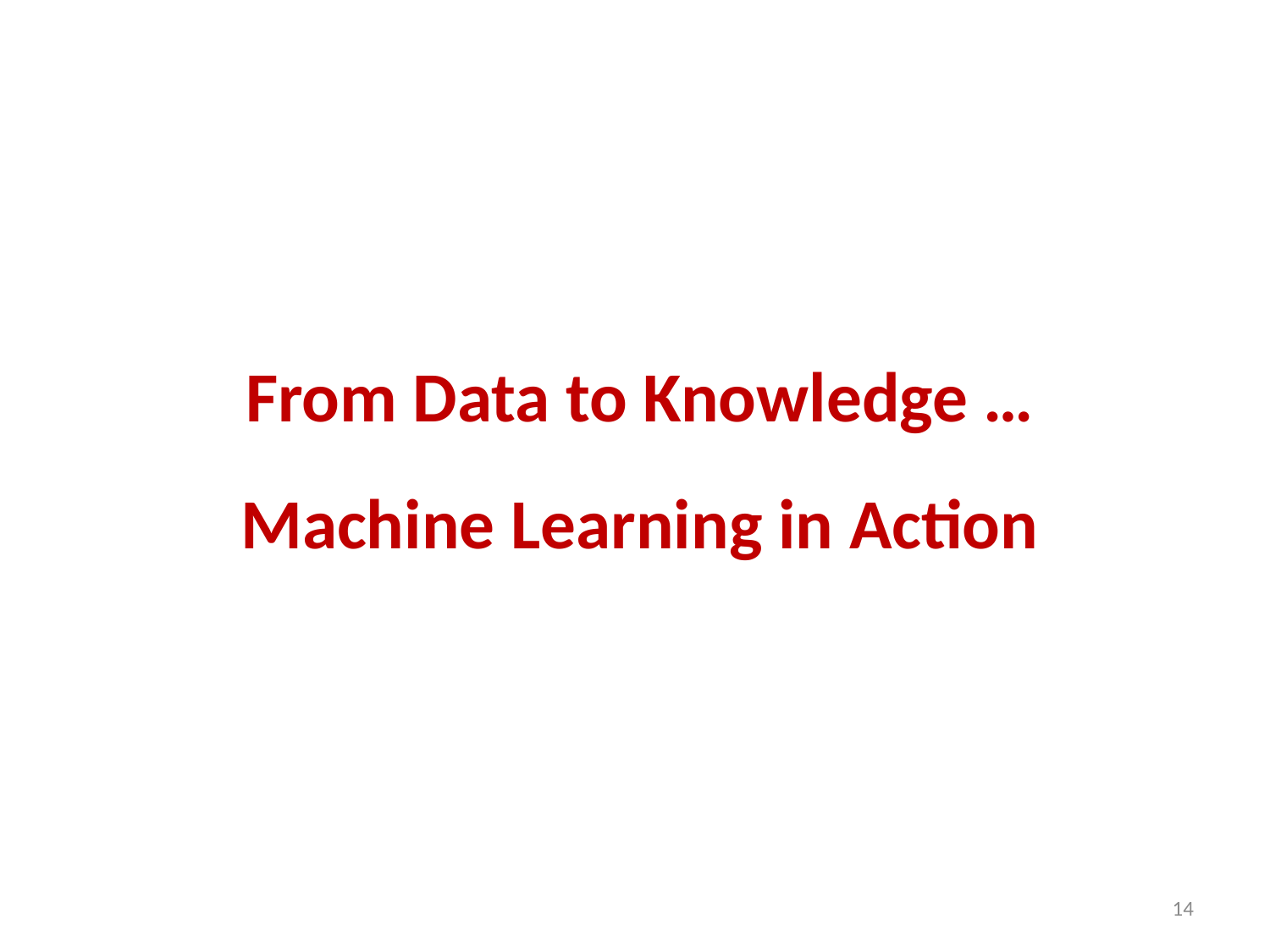

From Data to Knowledge …

Machine Learning in Action
14